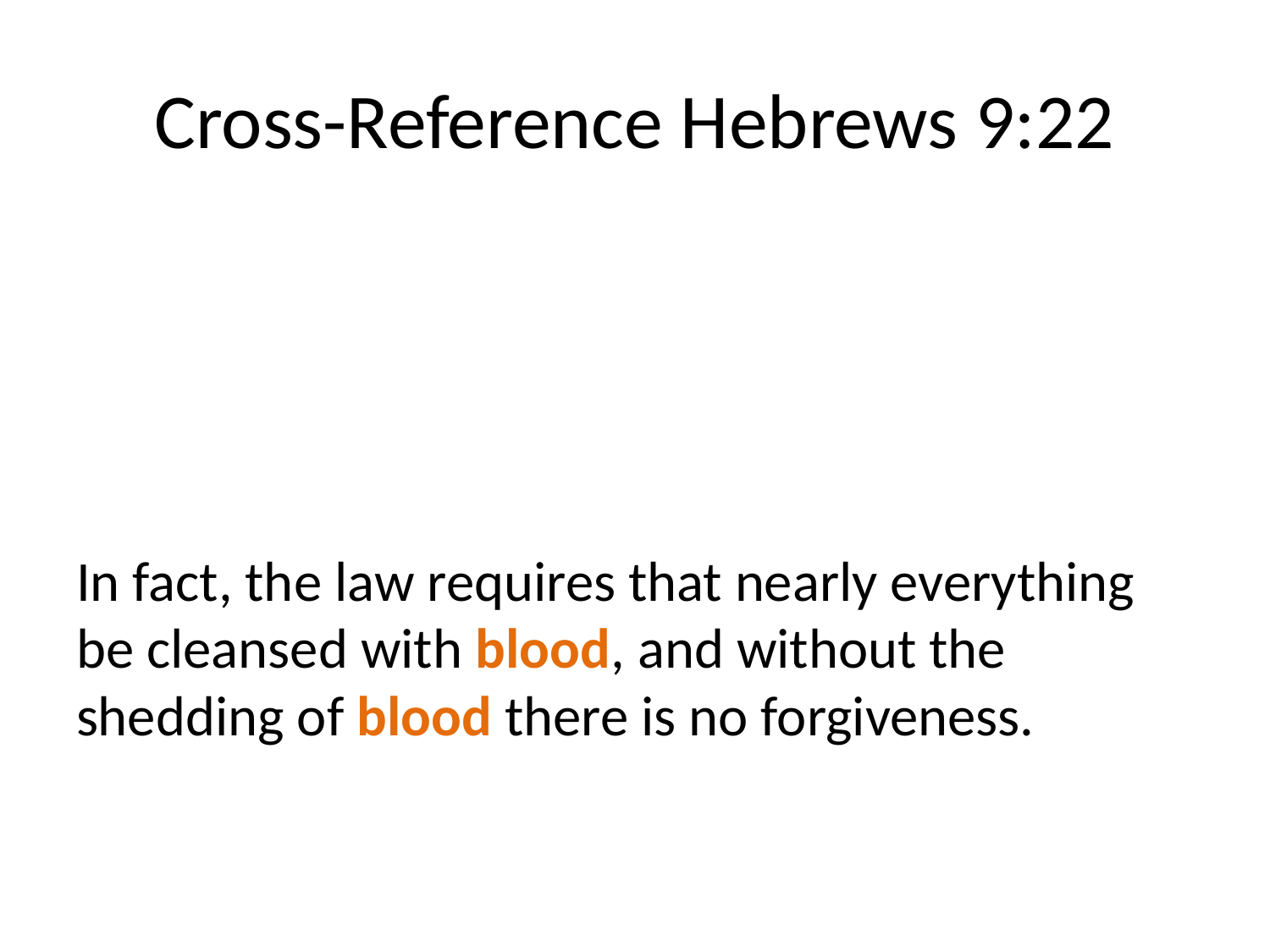

# Cross-Reference Hebrews 9:22

In fact, the law requires that nearly everything be cleansed with blood, and without the shedding of blood there is no forgiveness.